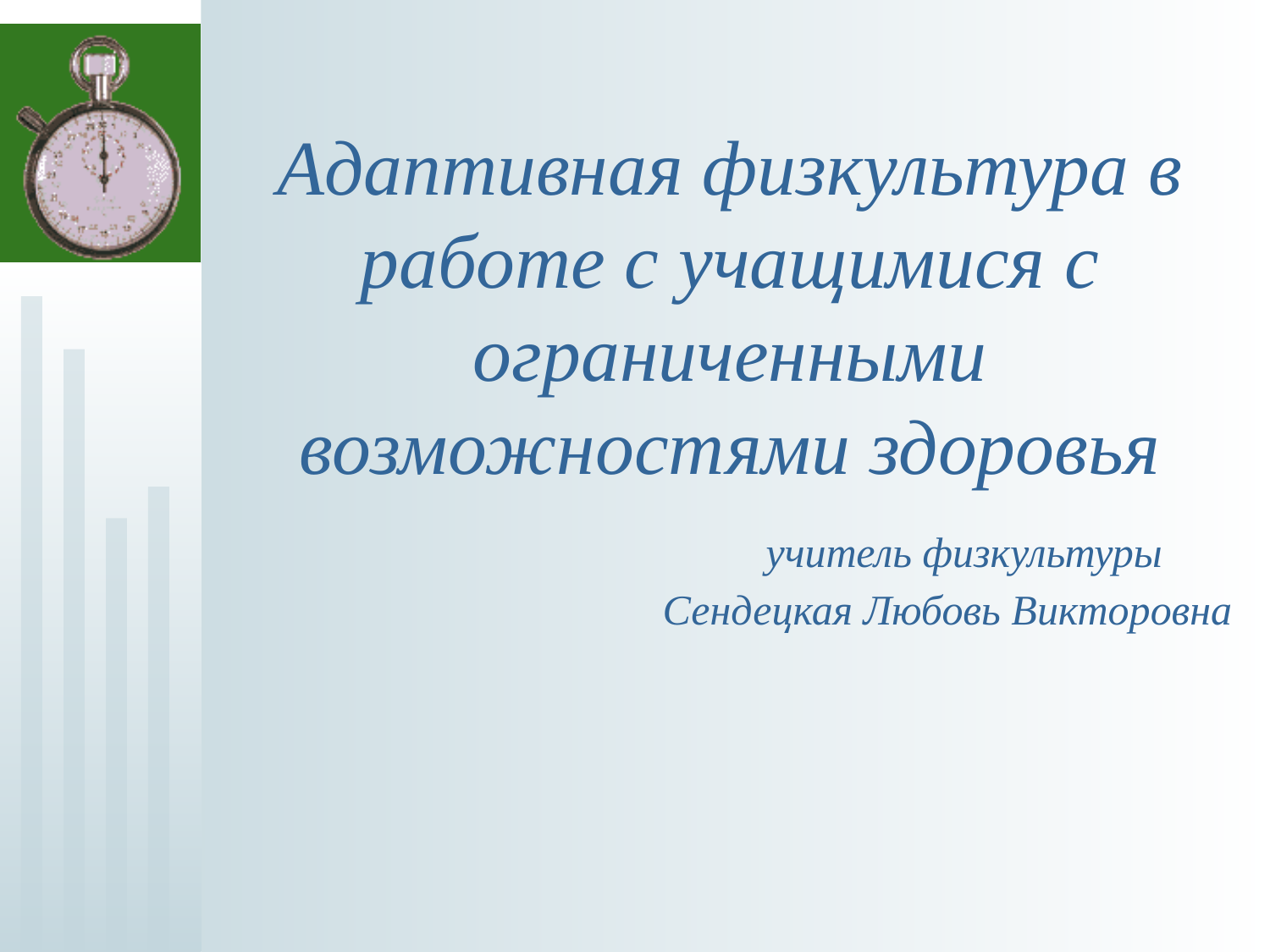

Адаптивная физкультура в работе с учащимися с ограниченными возможностями здоровья
                        учитель физкультуры
                                         Сендецкая Любовь Викторовна